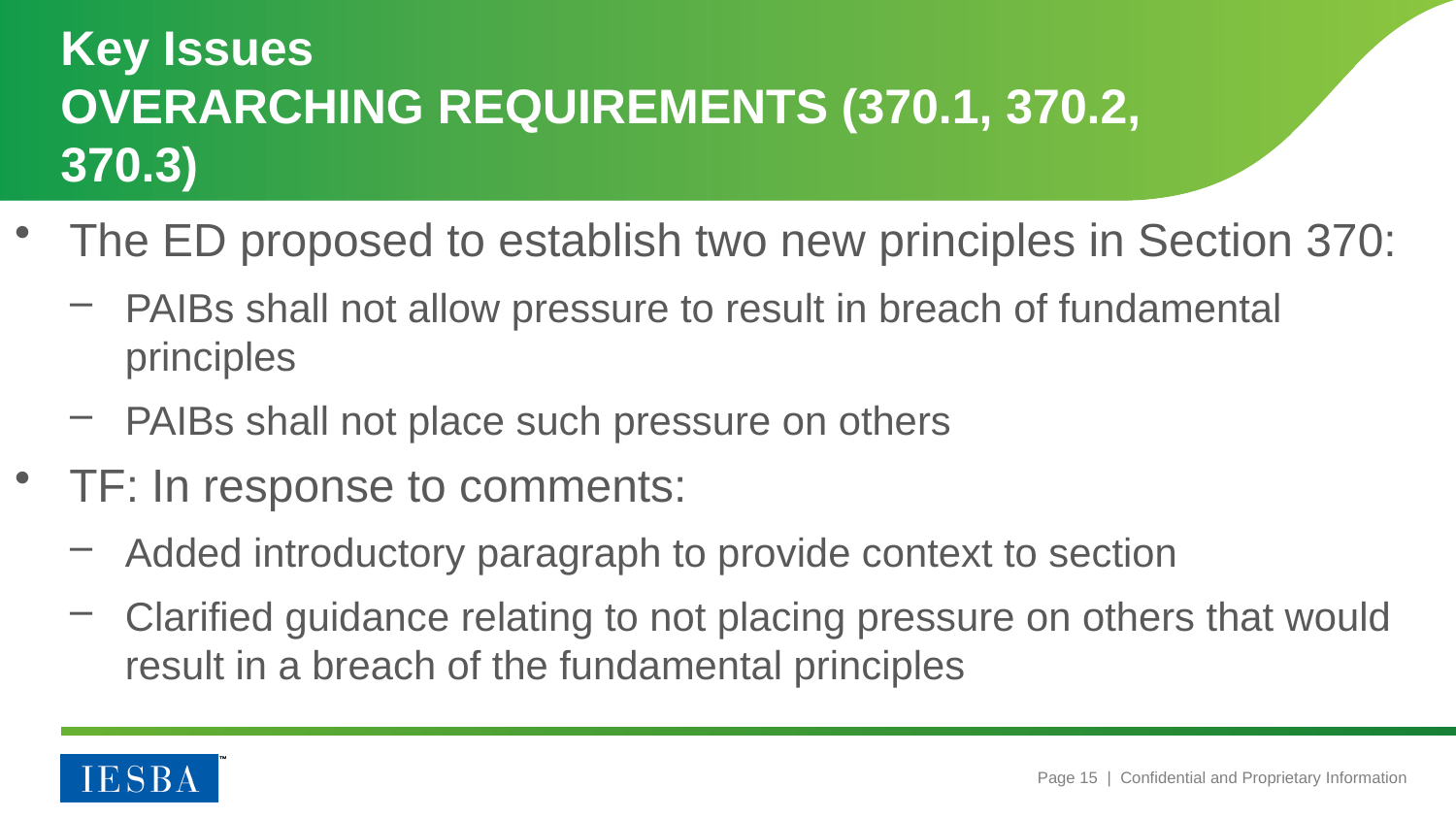

# Key Issues Overarching Requirements (370.1, 370.2, 370.3)
The ED proposed to establish two new principles in Section 370:
PAIBs shall not allow pressure to result in breach of fundamental principles
PAIBs shall not place such pressure on others
TF: In response to comments:
Added introductory paragraph to provide context to section
Clarified guidance relating to not placing pressure on others that would result in a breach of the fundamental principles